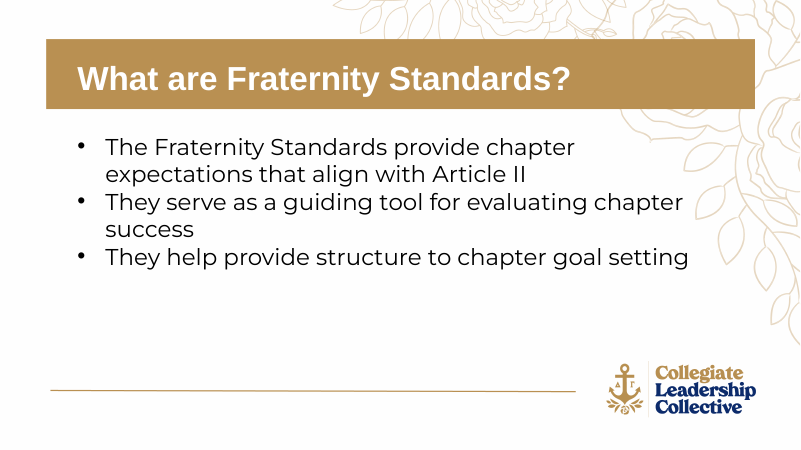

What are Fraternity Standards?
The Fraternity Standards provide chapter expectations that align with Article II
They serve as a guiding tool for evaluating chapter success
They help provide structure to chapter goal setting